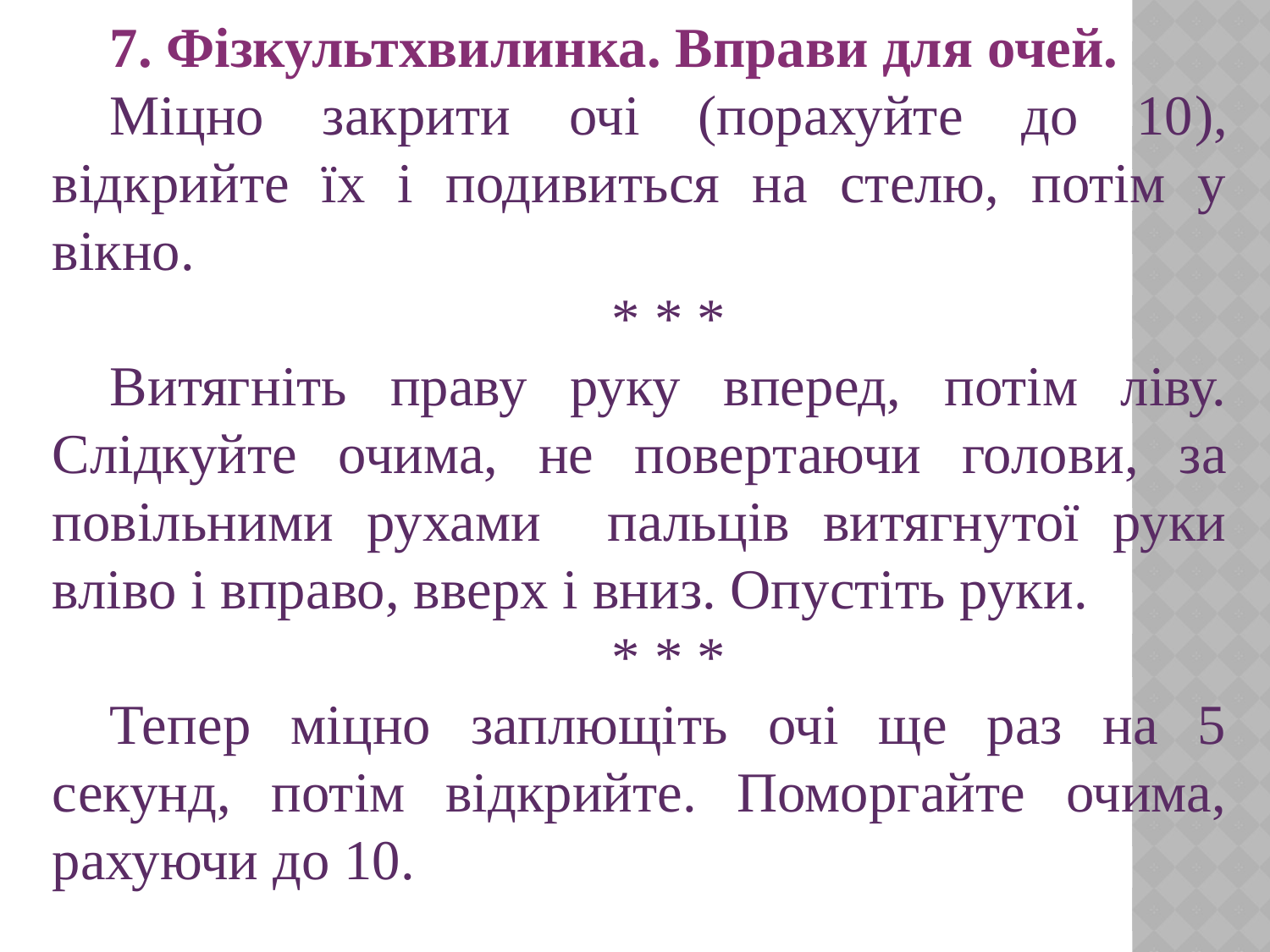

7. Фізкультхвилинка. Вправи для очей.
Міцно закрити очі (порахуйте до 10), відкрийте їх і подивиться на стелю, потім у вікно.
* * *
Витягніть праву руку вперед, потім ліву. Слідкуйте очима, не повертаючи голови, за повільними рухами  пальців витягнутої руки вліво і вправо, вверх і вниз. Опустіть руки.
* * *
Тепер міцно заплющіть очі ще раз на 5 секунд, потім відкрийте. Поморгайте очима, рахуючи до 10.